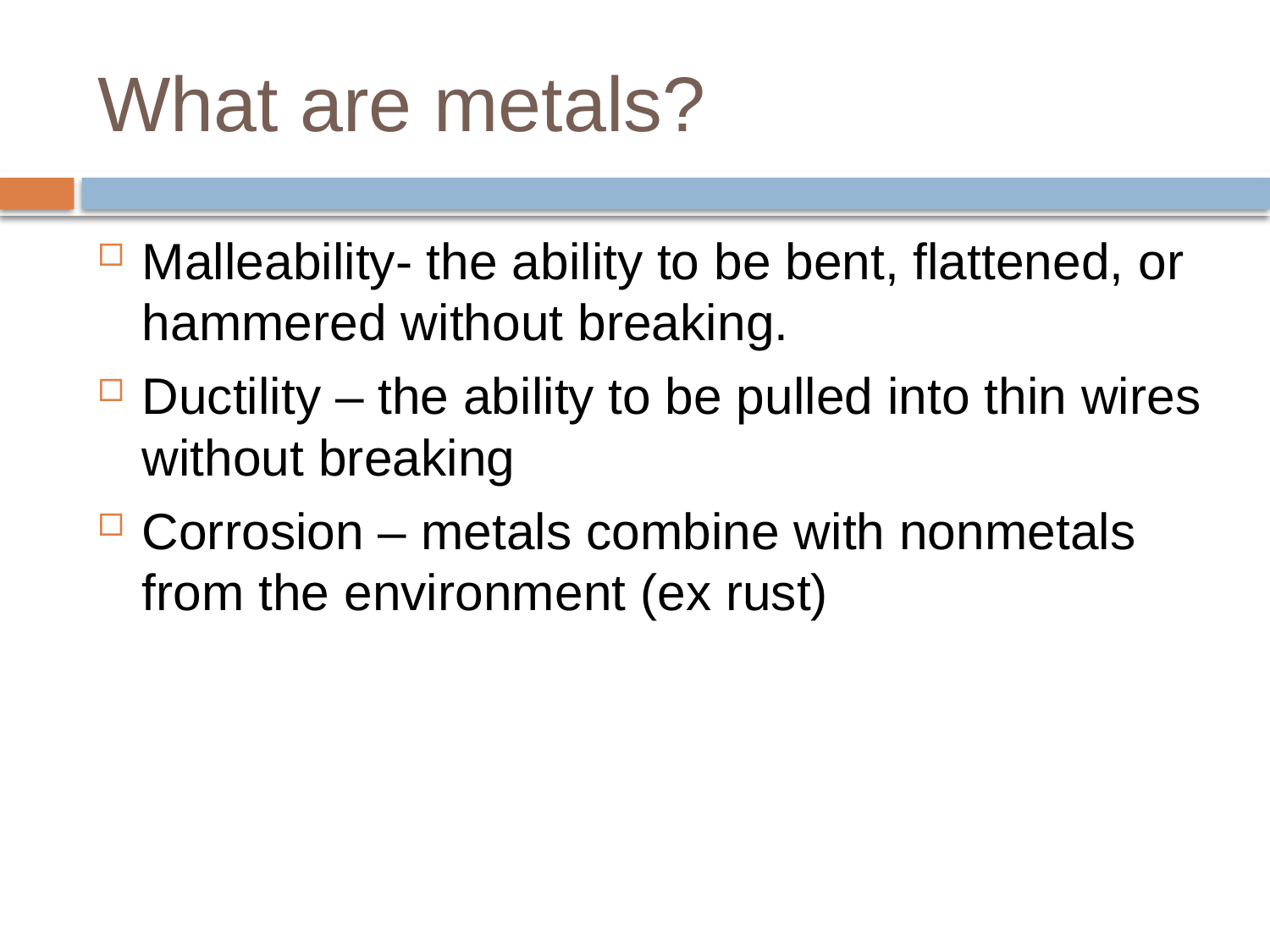

# What are metals?
Malleability- the ability to be bent, flattened, or hammered without breaking.
Ductility – the ability to be pulled into thin wires without breaking
Corrosion – metals combine with nonmetals from the environment (ex rust)